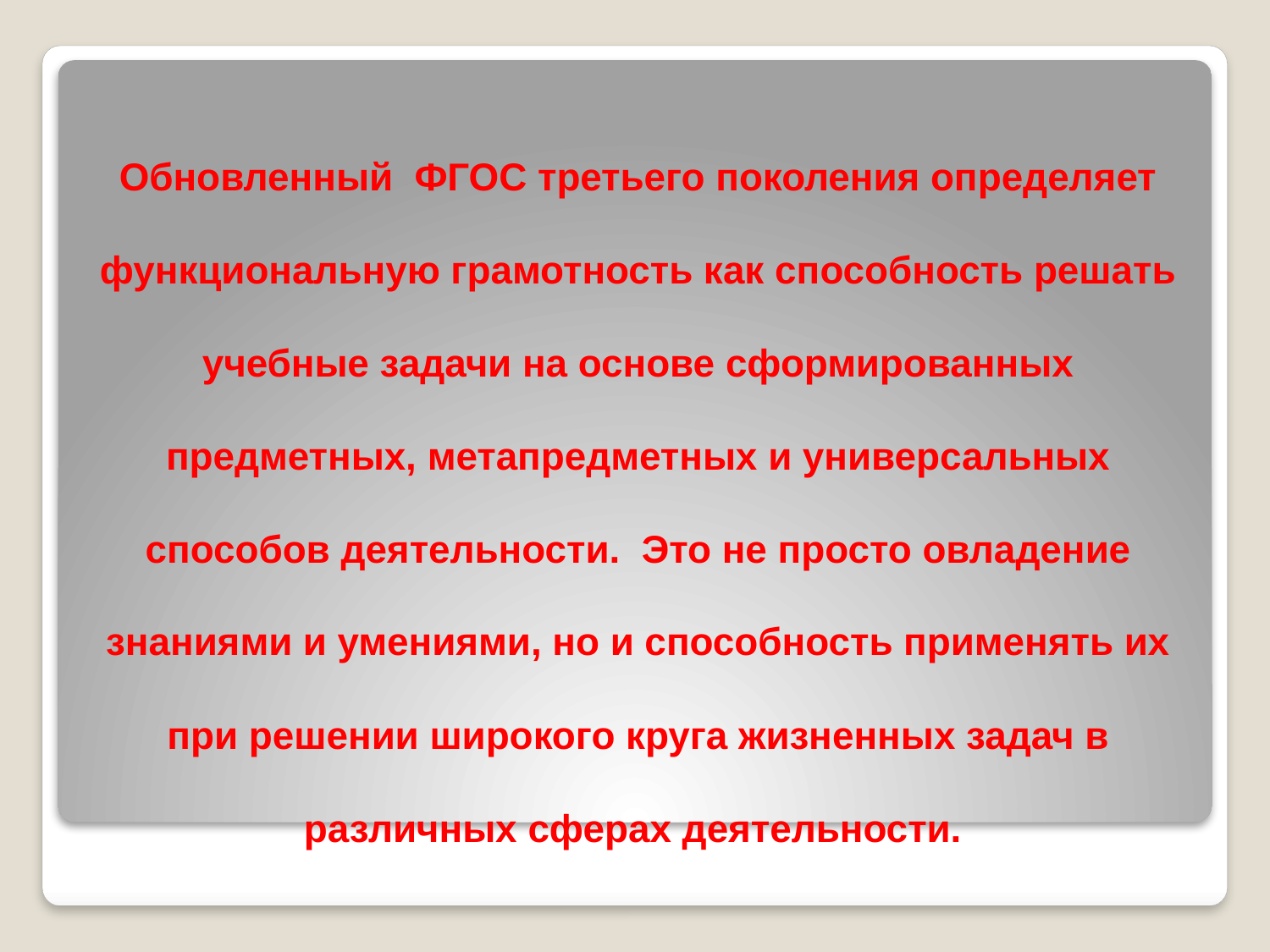

# Обновленный  ФГОС третьего поколения определяет функциональную грамотность как способность решать учебные задачи на основе сформированных предметных, метапредметных и универсальных способов деятельности.  Это не просто овладение знаниями и умениями, но и способность применять их при решении широкого круга жизненных задач в различных сферах деятельности.